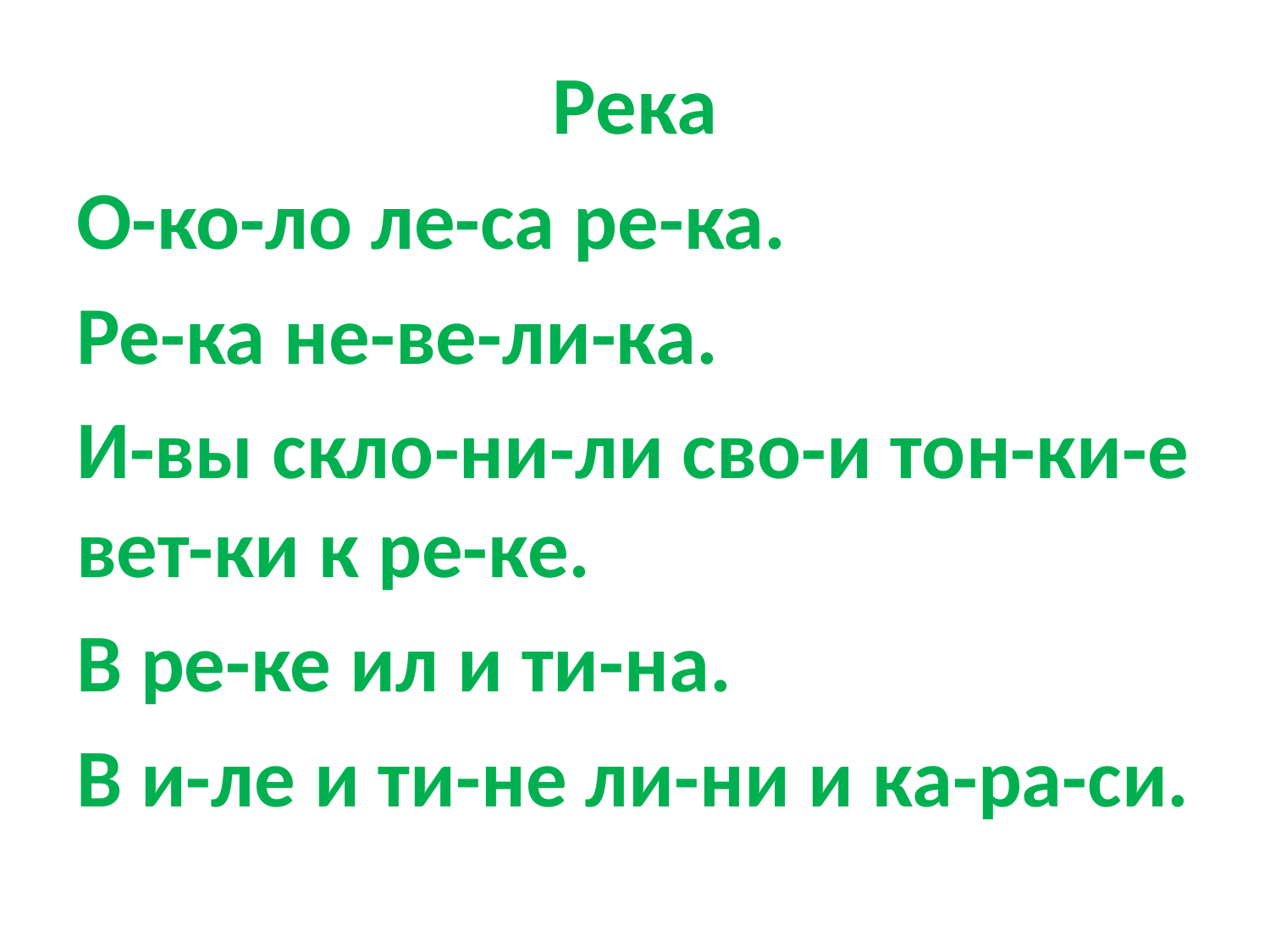

#
Река
О-ко-ло ле-са ре-ка.
Ре-ка не-ве-ли-ка.
И-вы скло-ни-ли сво-и тон-ки-е вет-ки к ре-ке.
В ре-ке ил и ти-на.
В и-ле и ти-не ли-ни и ка-ра-си.